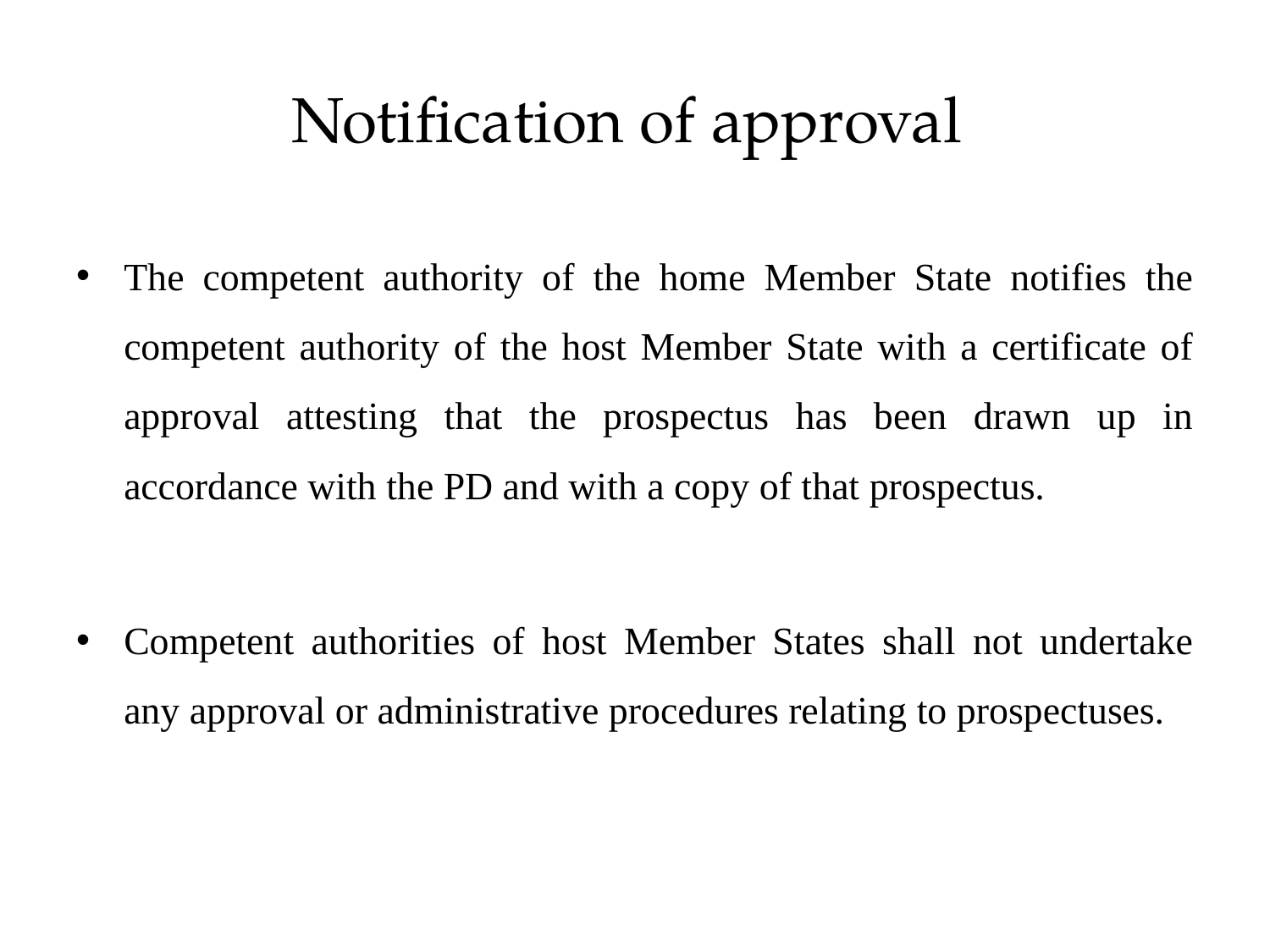

# Notification of approval
The competent authority of the home Member State notifies the competent authority of the host Member State with a certificate of approval attesting that the prospectus has been drawn up in accordance with the PD and with a copy of that prospectus.

Competent authorities of host Member States shall not undertake any approval or administrative procedures relating to prospectuses.